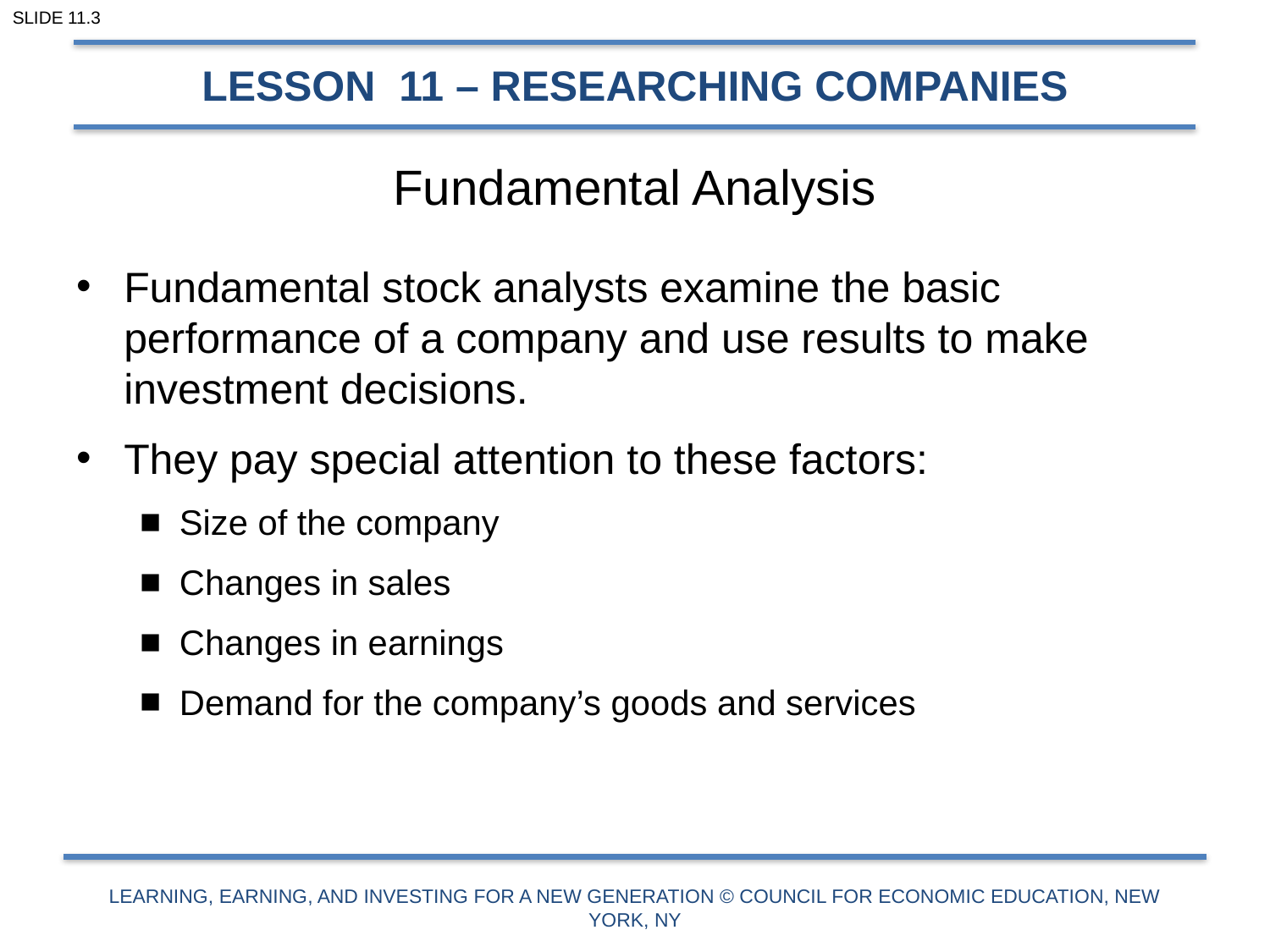

Slide 11.3
Lesson  11 – Researching Companies
# Fundamental Analysis
Fundamental stock analysts examine the basic performance of a company and use results to make investment decisions.
They pay special attention to these factors:
Size of the company
Changes in sales
Changes in earnings
Demand for the company’s goods and services